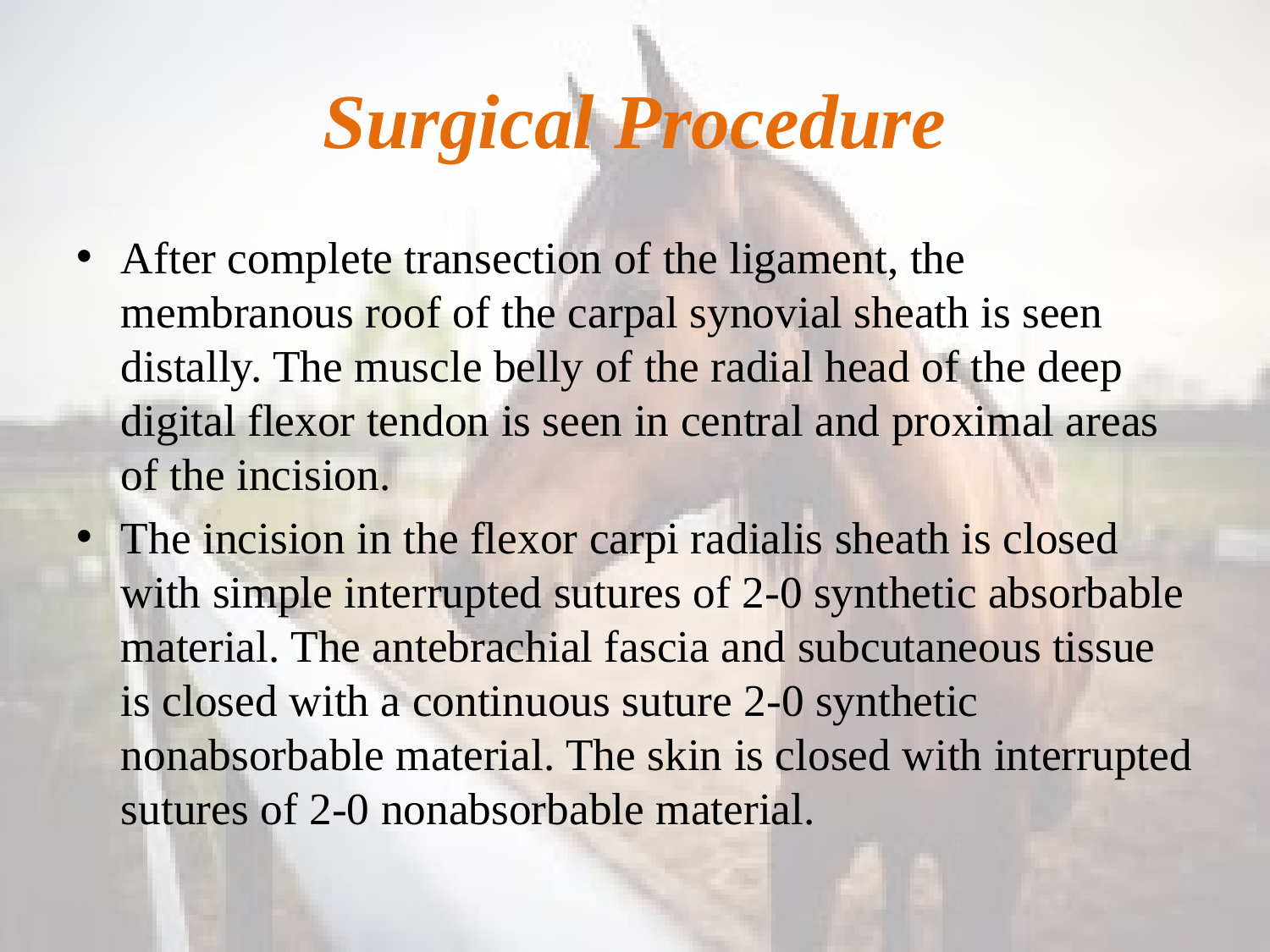

# Surgical Procedure
After complete transection of the ligament, the membranous roof of the carpal synovial sheath is seen distally. The muscle belly of the radial head of the deep digital flexor tendon is seen in central and proximal areas of the incision.
The incision in the flexor carpi radialis sheath is closed with simple interrupted sutures of 2-0 synthetic absorbable material. The antebrachial fascia and subcutaneous tissue is closed with a continuous suture 2-0 synthetic nonabsorbable material. The skin is closed with interrupted sutures of 2-0 nonabsorbable material.